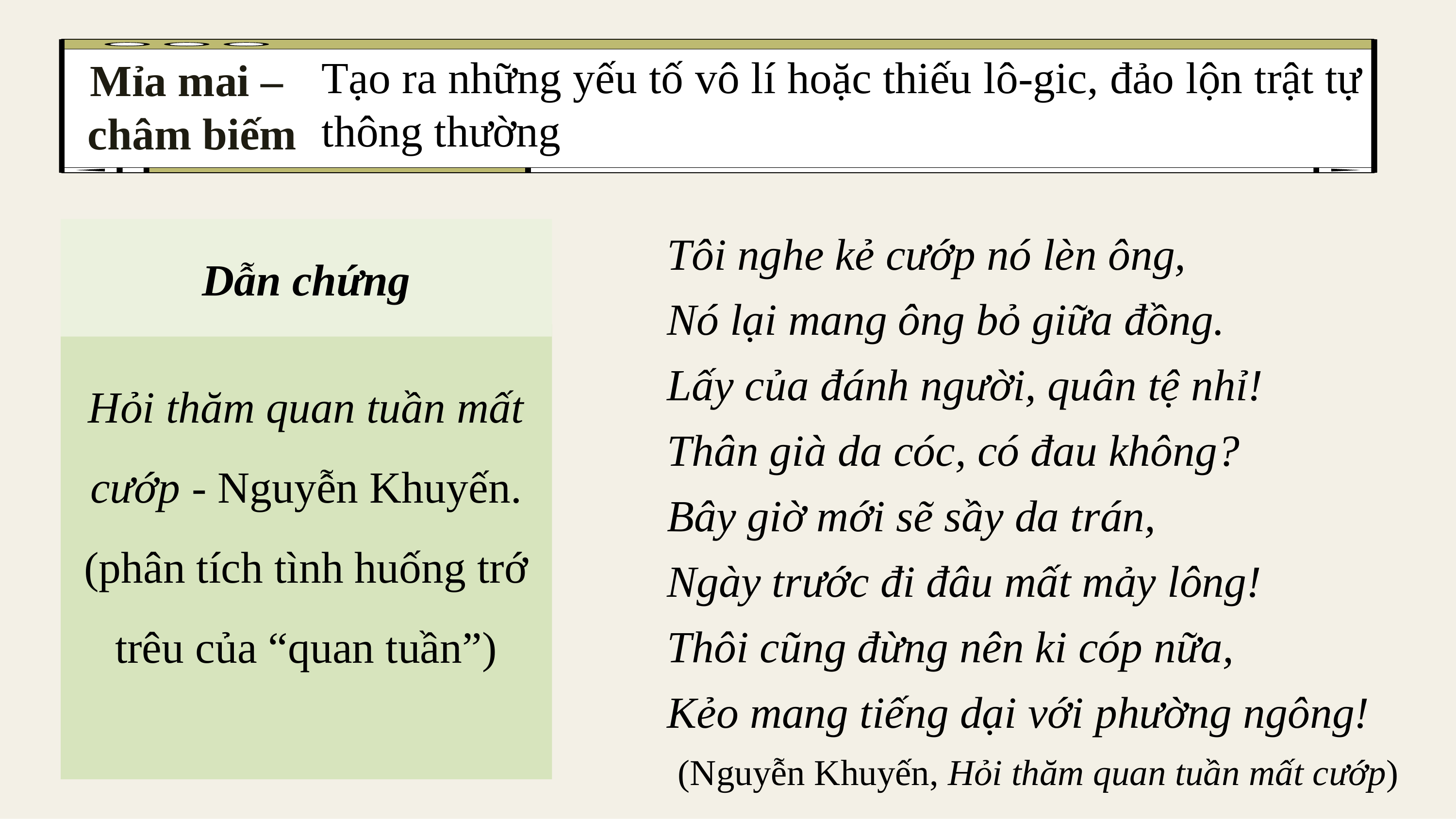

Tạo ra những yếu tố vô lí hoặc thiếu lô-gic, đảo lộn trật tự thông thường
Mỉa mai –
 châm biếm
Tôi nghe kẻ cướp nó lèn ông,
Nó lại mang ông bỏ giữa đồng.
Lấy của đánh người, quân tệ nhỉ!
Thân già da cóc, có đau không?
Bây giờ mới sẽ sầy da trán,
Ngày trước đi đâu mất mảy lông!
Thôi cũng đừng nên ki cóp nữa,
Kẻo mang tiếng dại với phường ngông!
(Nguyễn Khuyến, Hỏi thăm quan tuần mất cướp)
Dẫn chứng
Hỏi thăm quan tuần mất cướp - Nguyễn Khuyến.
(phân tích tình huống trớ trêu của “quan tuần”)